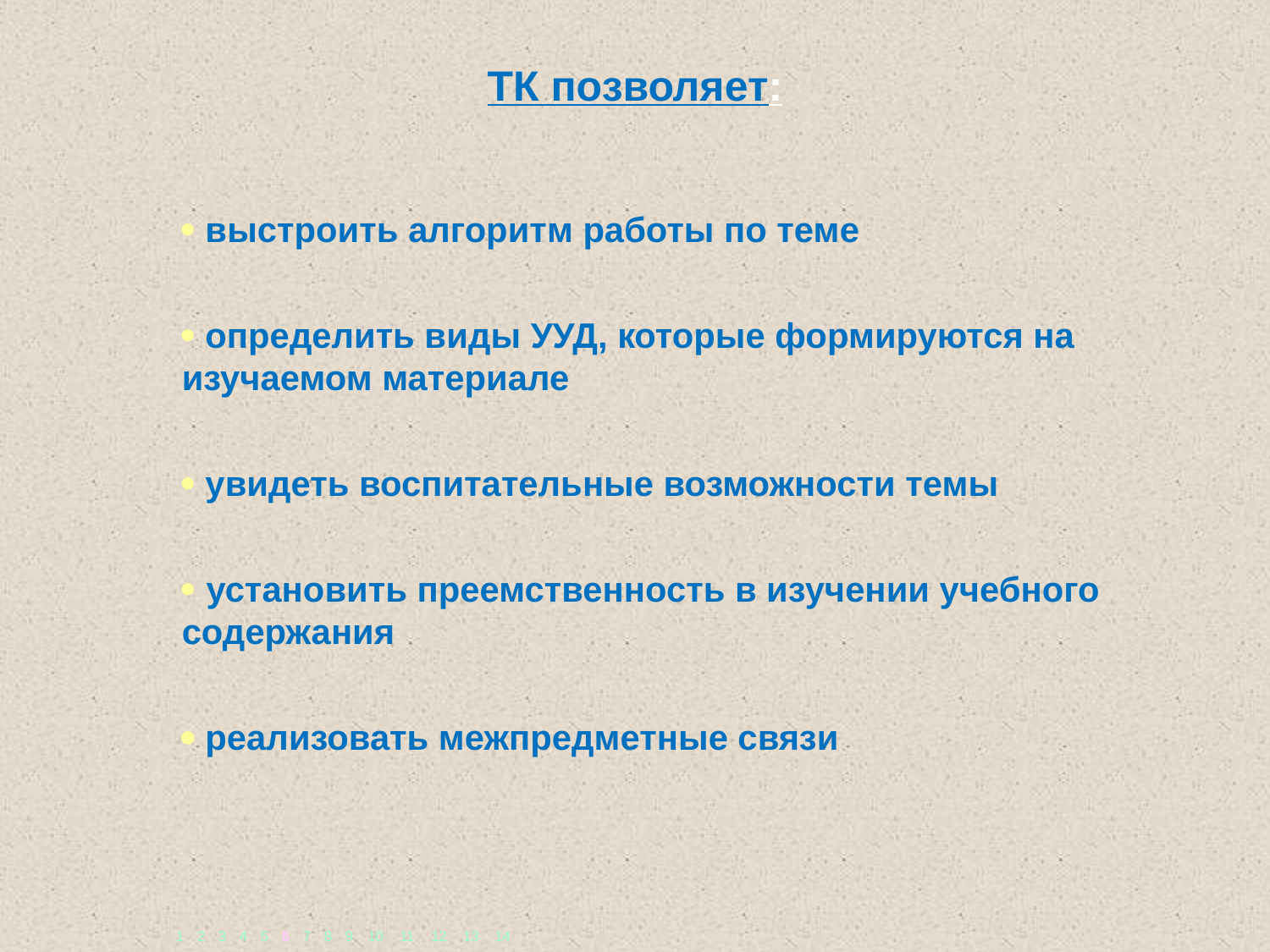

ТК позволяет:
• выстроить алгоритм работы по теме
• определить виды УУД, которые формируются на изучаемом материале
• увидеть воспитательные возможности темы
• установить преемственность в изучении учебного содержания
• реализовать межпредметные связи
1
2
3
4
5
6
7
8
9
10
11
12
13
14